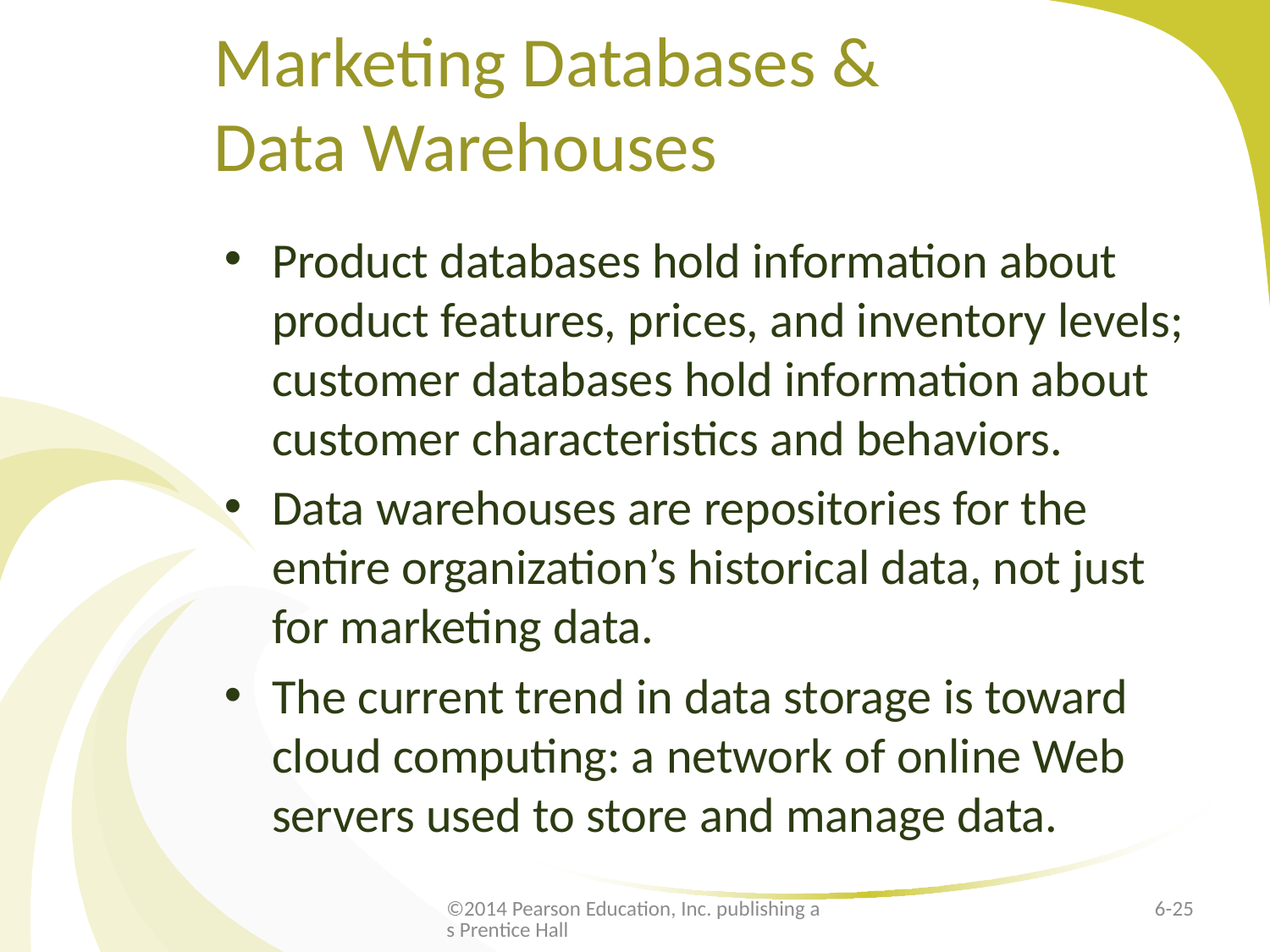

# Marketing Databases & Data Warehouses
Product databases hold information about product features, prices, and inventory levels; customer databases hold information about customer characteristics and behaviors.
Data warehouses are repositories for the entire organization’s historical data, not just for marketing data.
The current trend in data storage is toward cloud computing: a network of online Web servers used to store and manage data.
©2014 Pearson Education, Inc. publishing as Prentice Hall
6-25